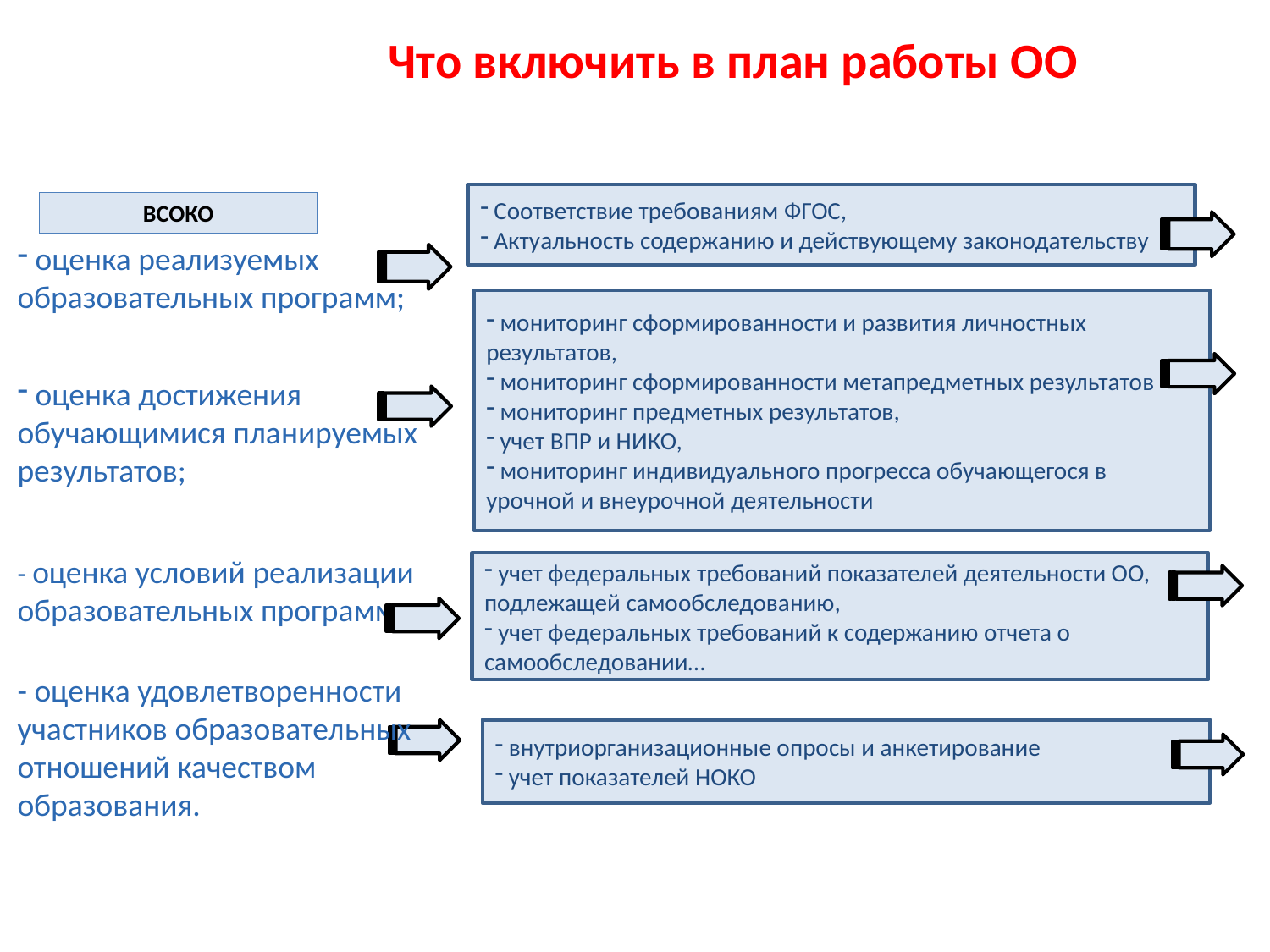

Что включить в план работы ОО
 Соответствие требованиям ФГОС,
 Актуальность содержанию и действующему законодательству
ВСОКО

 оценка реализуемых образовательных программ;

 оценка достижения обучающимися планируемых результатов;

- оценка условий реализации образовательных программ;

- оценка удовлетворенности участников образовательных отношений качеством образования.

 мониторинг сформированности и развития личностных результатов,
 мониторинг сформированности метапредметных результатов
 мониторинг предметных результатов,
 учет ВПР и НИКО,
 мониторинг индивидуального прогресса обучающегося в урочной и внеурочной деятельности

 учет федеральных требований показателей деятельности ОО, подлежащей самообследованию,
 учет федеральных требований к содержанию отчета о самообследовании…

 внутриорганизационные опросы и анкетирование
 учет показателей НОКО